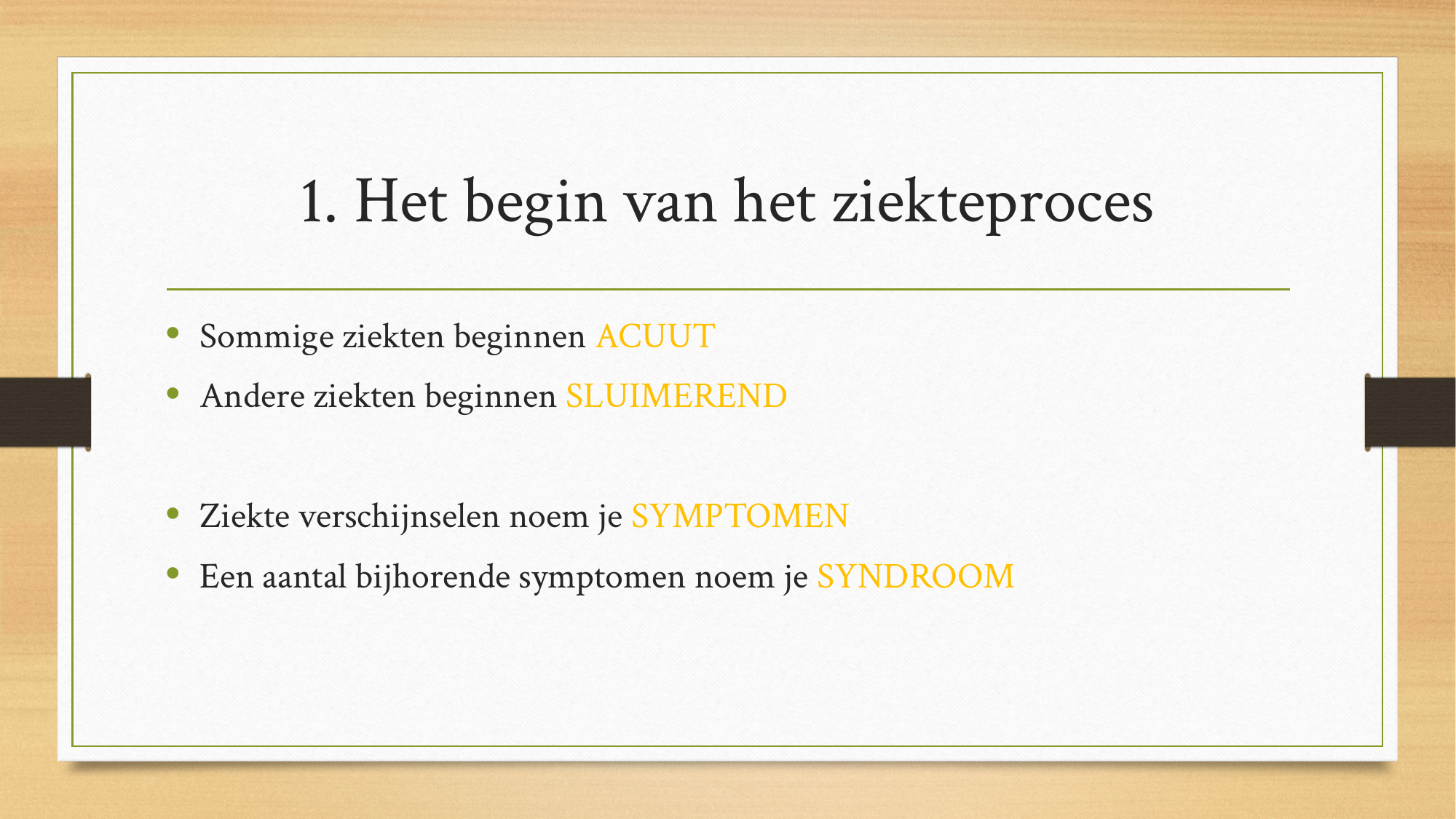

# 1. Het begin van het ziekteproces
Sommige ziekten beginnen ACUUT
Andere ziekten beginnen SLUIMEREND

Ziekte verschijnselen noem je SYMPTOMEN
Een aantal bijhorende symptomen noem je SYNDROOM